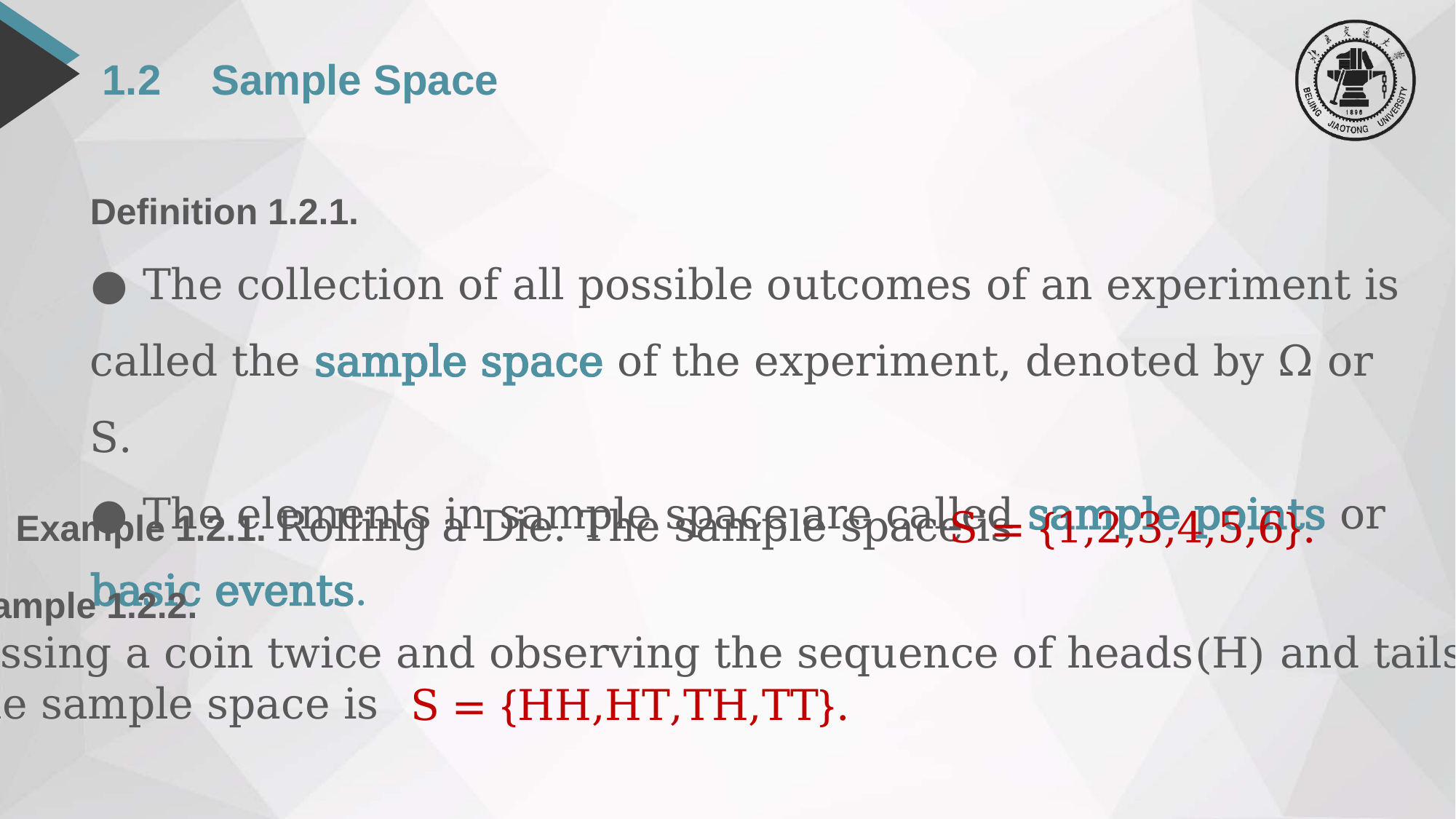

# 1.2	Sample Space
Definition 1.2.1.
● The collection of all possible outcomes of an experiment is called the sample space of the experiment, denoted by Ω or S.
● The elements in sample space are called sample points or basic events.
Example 1.2.1. Rolling a Die. The sample space is
S = {1,2,3,4,5,6}.
Example 1.2.2.
Tossing a coin twice and observing the sequence of heads(H) and tails(T).
The sample space is
S = {HH,HT,TH,TT}.